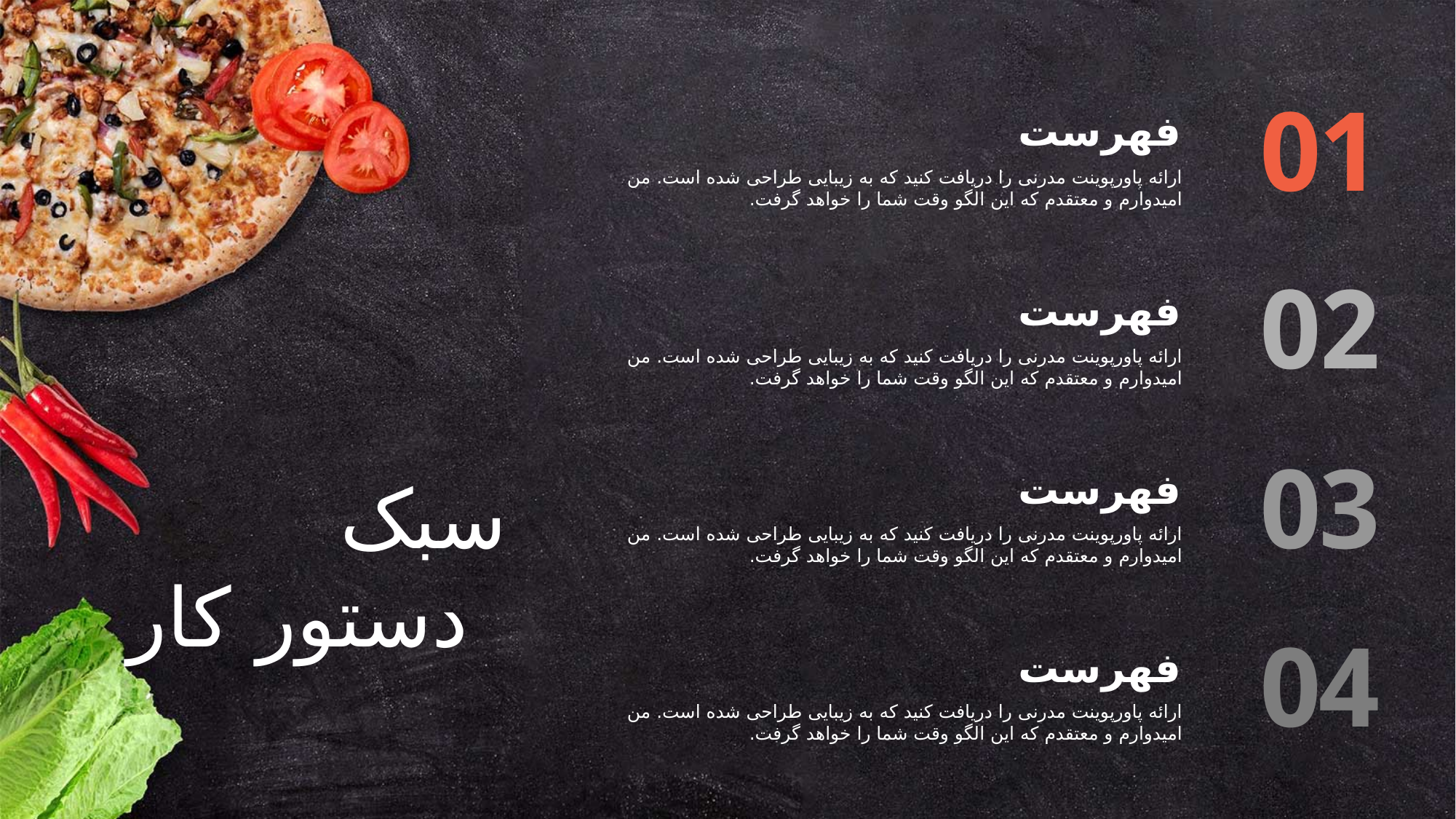

01
فهرست
ارائه پاورپوینت مدرنی را دریافت کنید که به زیبایی طراحی شده است. من امیدوارم و معتقدم که این الگو وقت شما را خواهد گرفت.
02
فهرست
ارائه پاورپوینت مدرنی را دریافت کنید که به زیبایی طراحی شده است. من امیدوارم و معتقدم که این الگو وقت شما را خواهد گرفت.
03
فهرست
ارائه پاورپوینت مدرنی را دریافت کنید که به زیبایی طراحی شده است. من امیدوارم و معتقدم که این الگو وقت شما را خواهد گرفت.
سبک
دستور کار
04
فهرست
ارائه پاورپوینت مدرنی را دریافت کنید که به زیبایی طراحی شده است. من امیدوارم و معتقدم که این الگو وقت شما را خواهد گرفت.